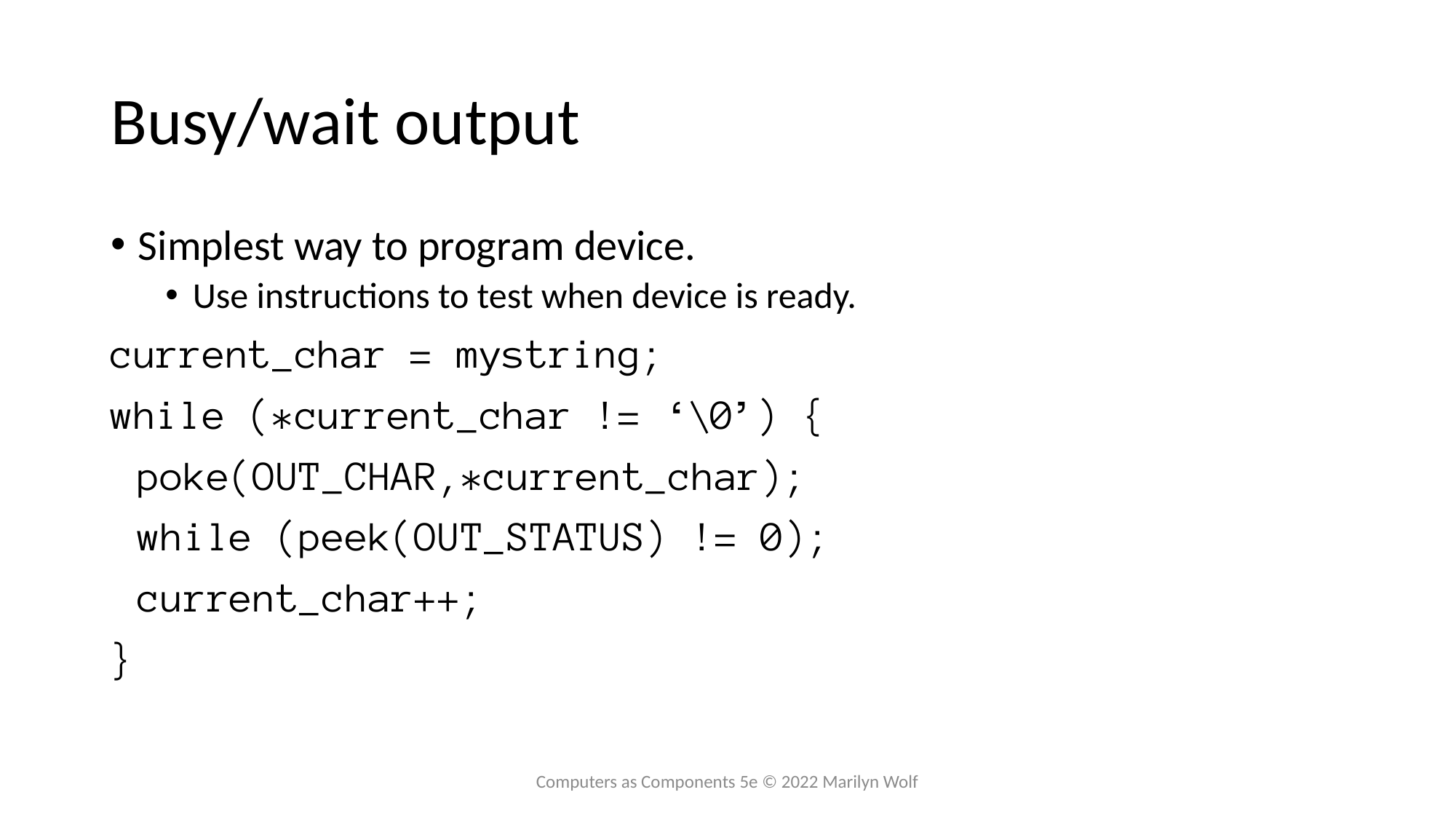

# Busy/wait output
Simplest way to program device.
Use instructions to test when device is ready.
current_char = mystring;
while (*current_char != ‘\0’) {
	poke(OUT_CHAR,*current_char);
	while (peek(OUT_STATUS) != 0);
	current_char++;
}
Computers as Components 5e © 2022 Marilyn Wolf